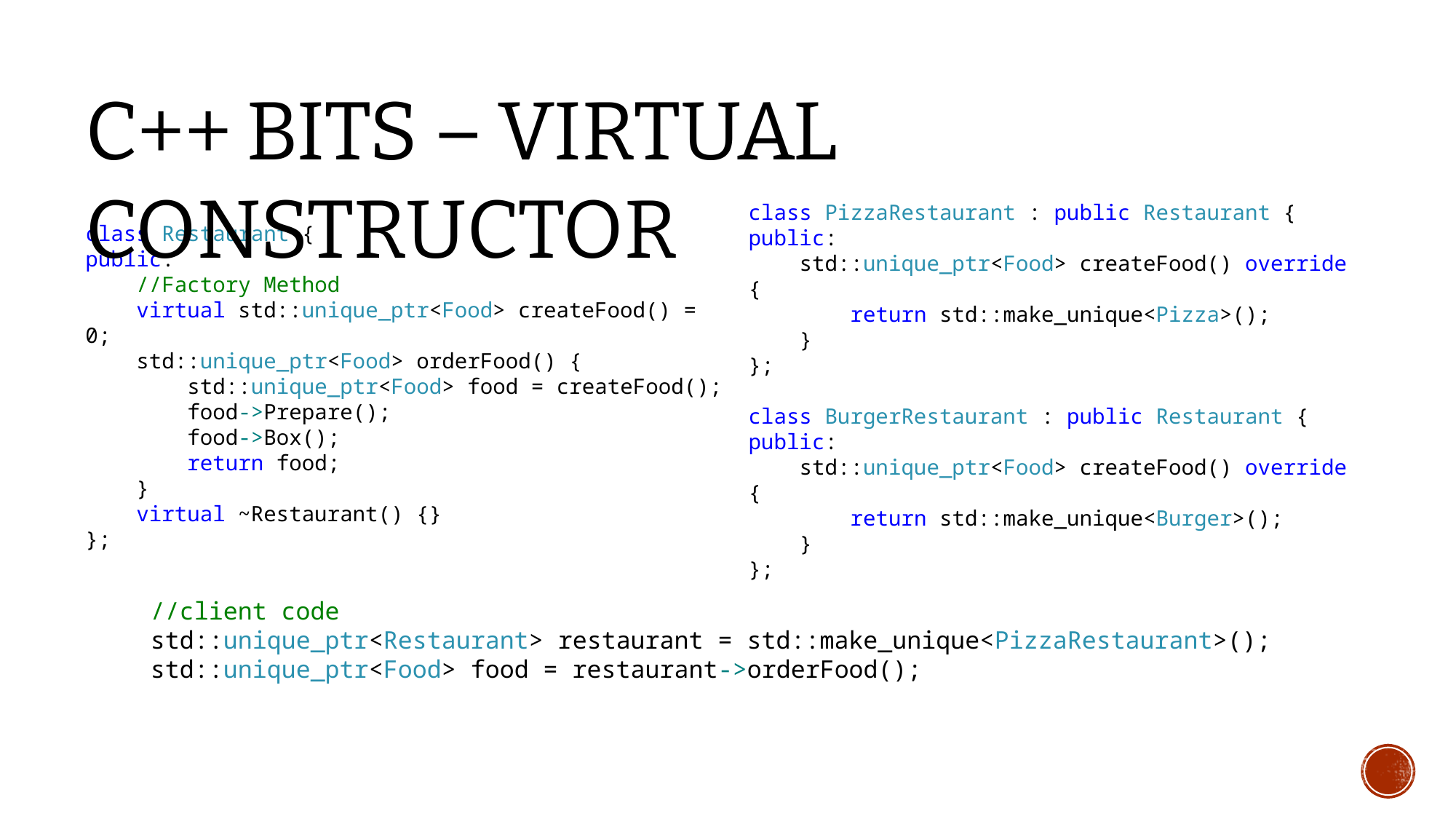

C++ bits – virtual constructor
class PizzaRestaurant : public Restaurant {
public:
    std::unique_ptr<Food> createFood() override {
        return std::make_unique<Pizza>();
    }
};

class BurgerRestaurant : public Restaurant {
public:
    std::unique_ptr<Food> createFood() override {
        return std::make_unique<Burger>();
    }
};
class Restaurant {
public:
    //Factory Method
    virtual std::unique_ptr<Food> createFood() = 0;
    std::unique_ptr<Food> orderFood() {
        std::unique_ptr<Food> food = createFood();
        food->Prepare();
        food->Box();
        return food;
    }
    virtual ~Restaurant() {}
};
//client code
std::unique_ptr<Restaurant> restaurant = std::make_unique<PizzaRestaurant>();
std::unique_ptr<Food> food = restaurant->orderFood();